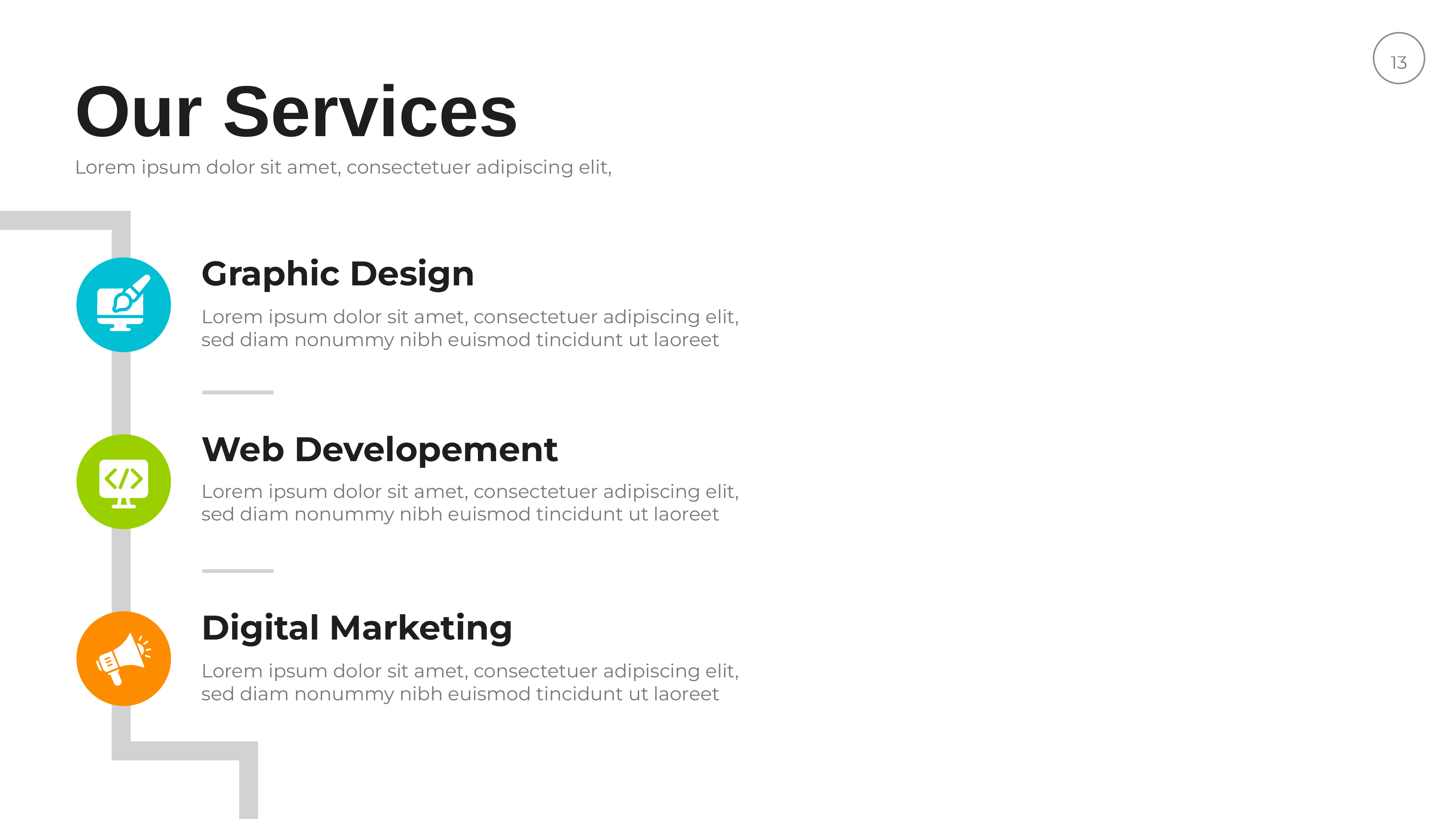

Our Services
Lorem ipsum dolor sit amet, consectetuer adipiscing elit,

Graphic Design

Lorem ipsum dolor sit amet, consectetuer adipiscing elit, sed diam nonummy nibh euismod tincidunt ut laoreet

Web Developement

Lorem ipsum dolor sit amet, consectetuer adipiscing elit, sed diam nonummy nibh euismod tincidunt ut laoreet

Digital Marketing

Lorem ipsum dolor sit amet, consectetuer adipiscing elit, sed diam nonummy nibh euismod tincidunt ut laoreet